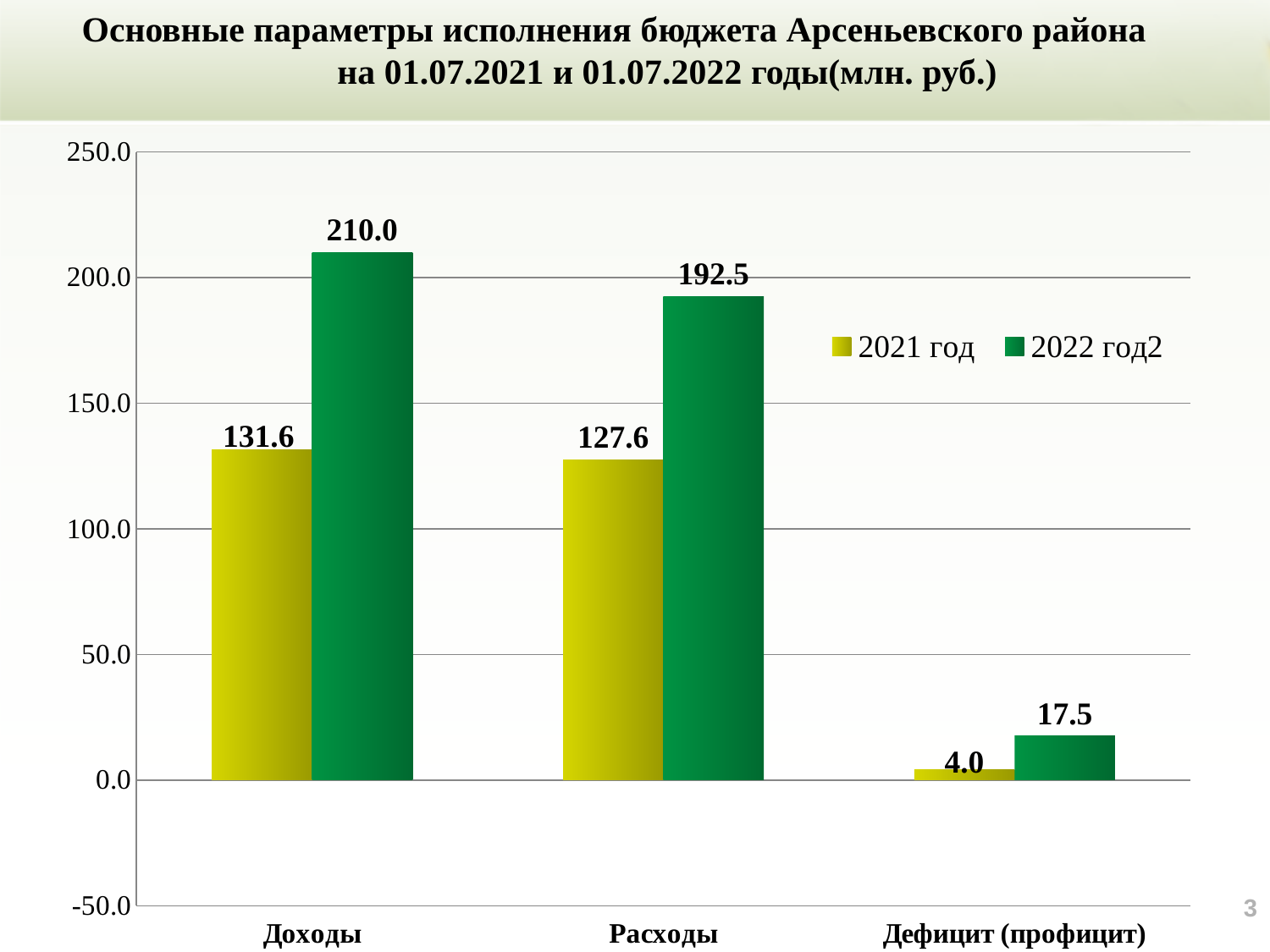

# Основные параметры исполнения бюджета Арсеньевского района             на 01.07.2021 и 01.07.2022 годы(млн. руб.)

### Chart

| Category | 2021 год | 2022 год2 |
|---|---|---|
| Доходы | 131.6 | 210.0 |
| Расходы | 127.6 | 192.5 |
| Дефицит (профицит) | 4.0 | 17.5 |
3